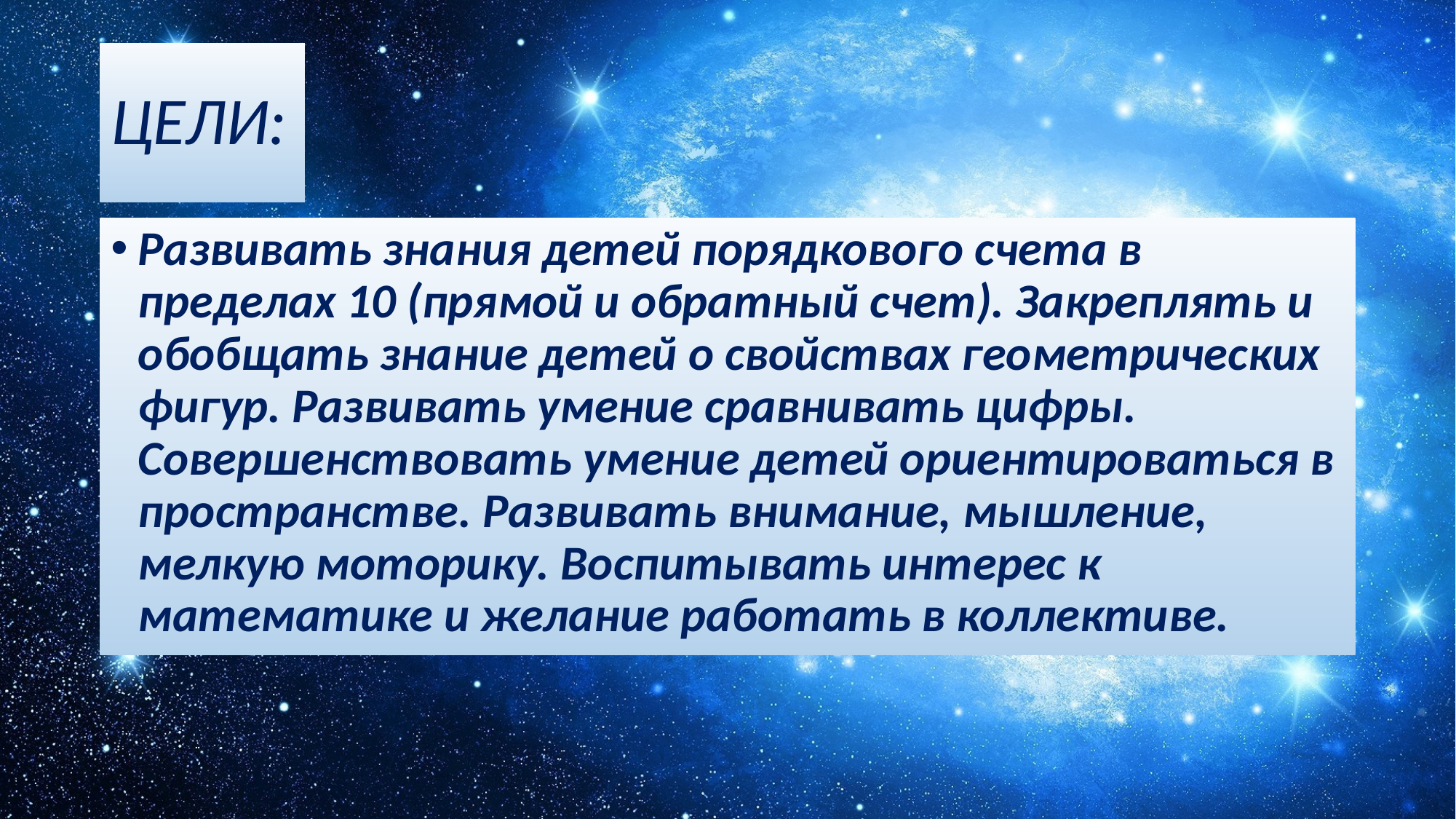

# ЦЕЛИ:
Развивать знания детей порядкового счета в пределах 10 (прямой и обратный счет). Закреплять и обобщать знание детей о свойствах геометрических фигур. Развивать умение сравнивать цифры. Совершенствовать умение детей ориентироваться в пространстве. Развивать внимание, мышление, мелкую моторику. Воспитывать интерес к математике и желание работать в коллективе.